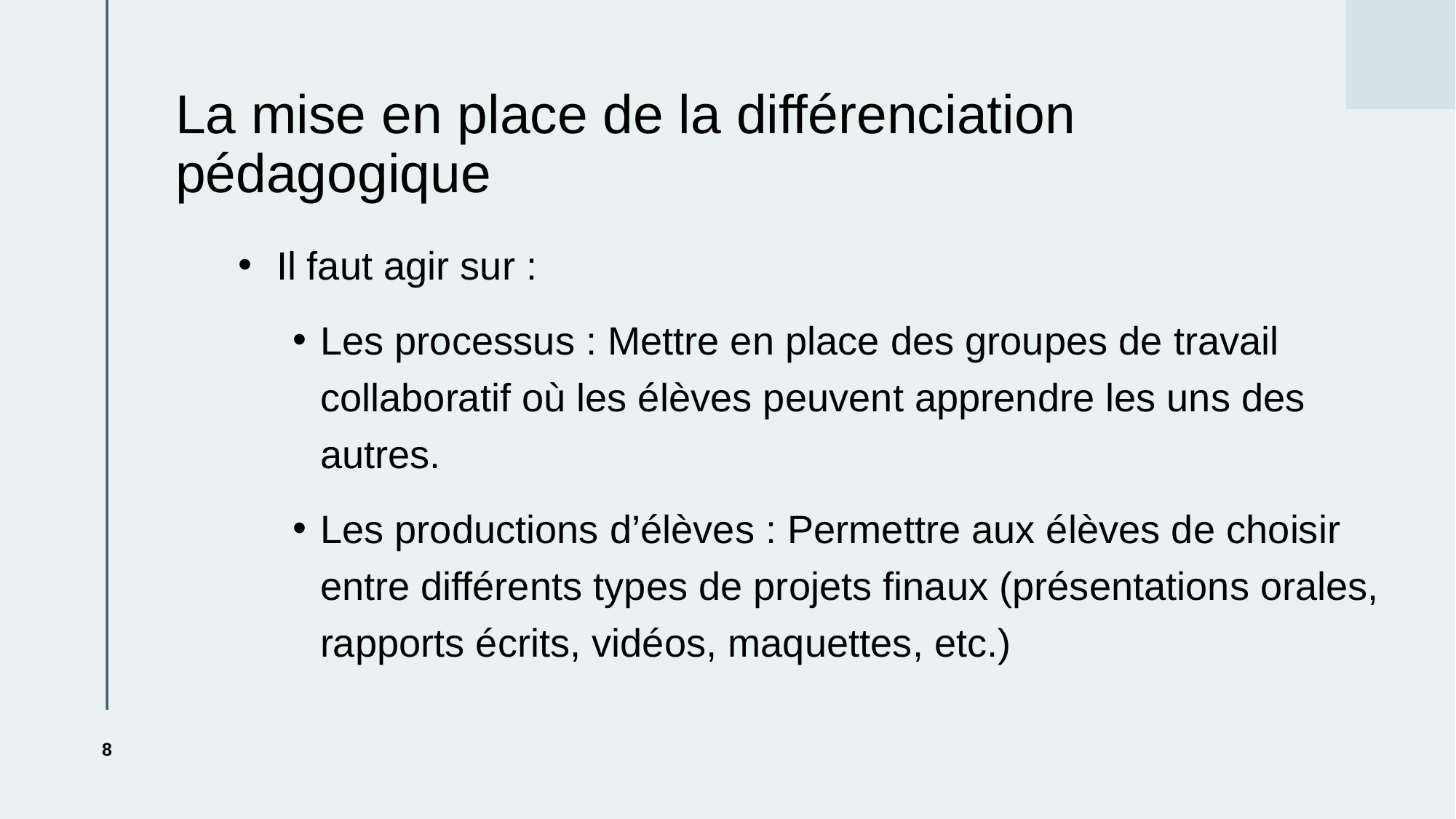

# La mise en place de la différenciation pédagogique
 Il faut agir sur :
Les processus : Mettre en place des groupes de travail collaboratif où les élèves peuvent apprendre les uns des autres.
Les productions d’élèves : Permettre aux élèves de choisir entre différents types de projets finaux (présentations orales, rapports écrits, vidéos, maquettes, etc.)

8